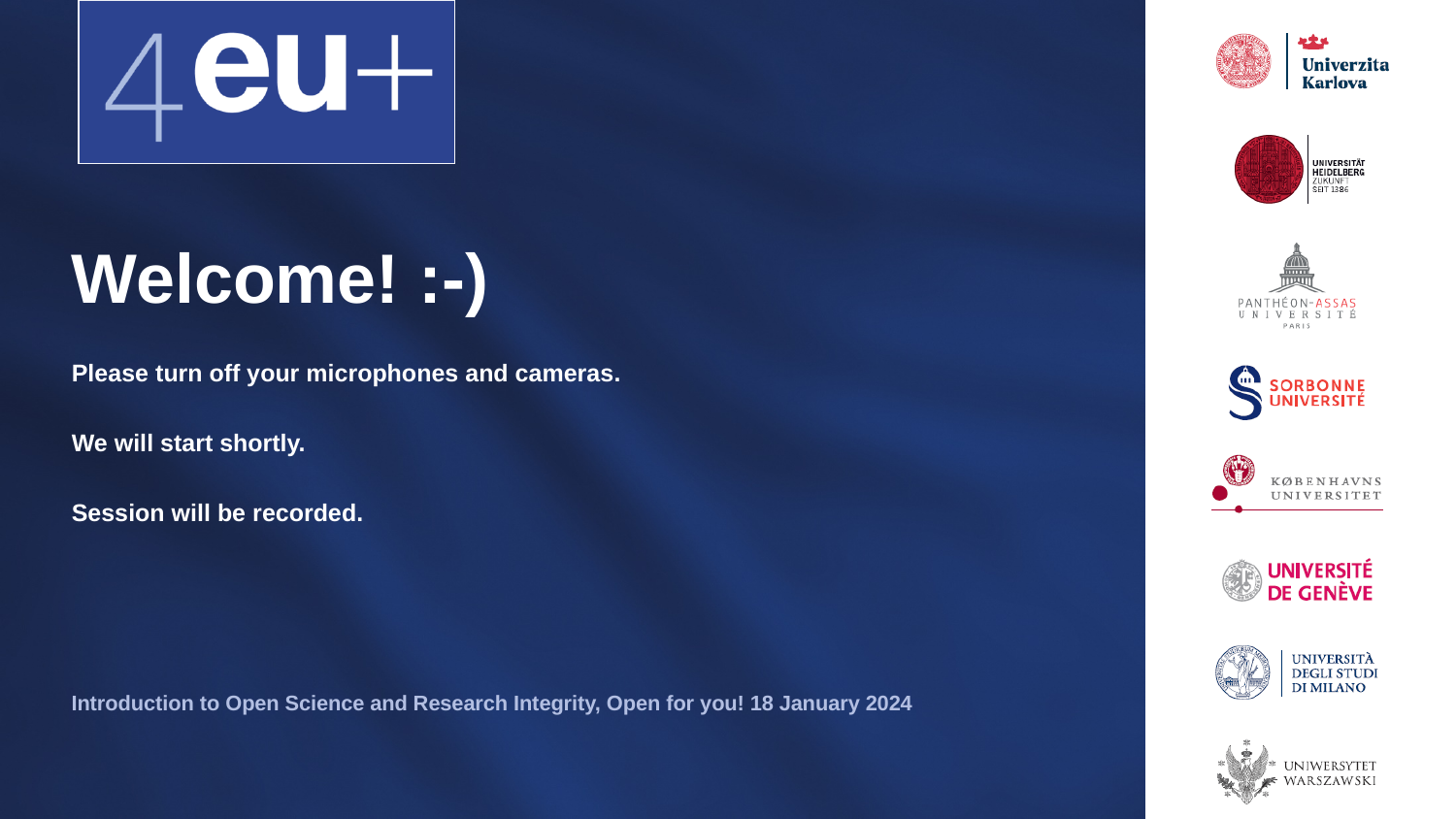

# Welcome! :-) Please turn off your microphones and cameras. We will start shortly. Session will be recorded.
Introduction to Open Science and Research Integrity, Open for you! 18 January 2024